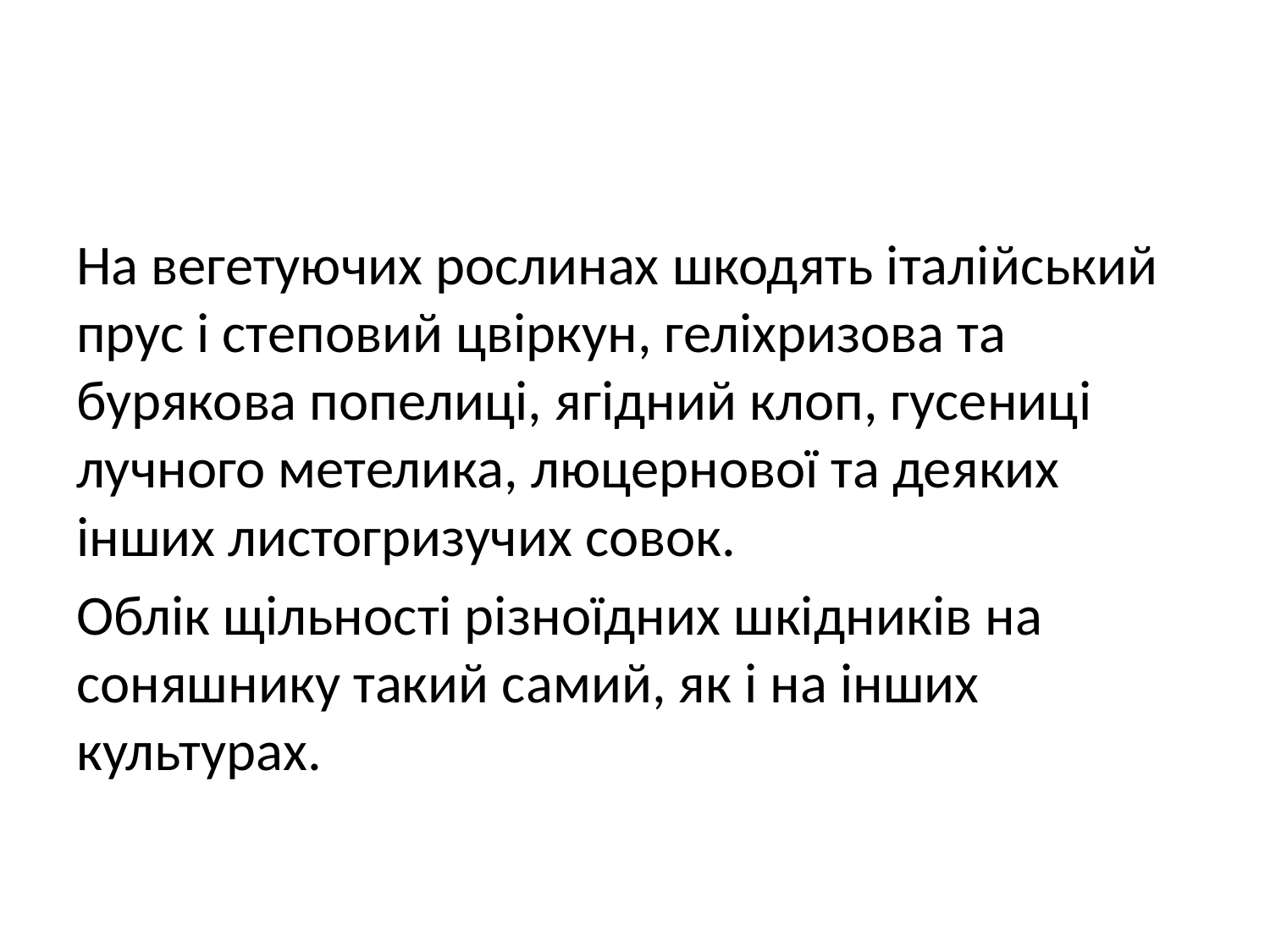

#
На вегетуючих рослинах шкодять італійський прус і степовий цвіркун, геліхризова та бурякова попелиці, ягідний клоп, гусениці лучного метелика, люцернової та деяких інших листогризучих совок.
Облік щільності різноїдних шкідників на соняшнику такий самий, як і на інших культурах.